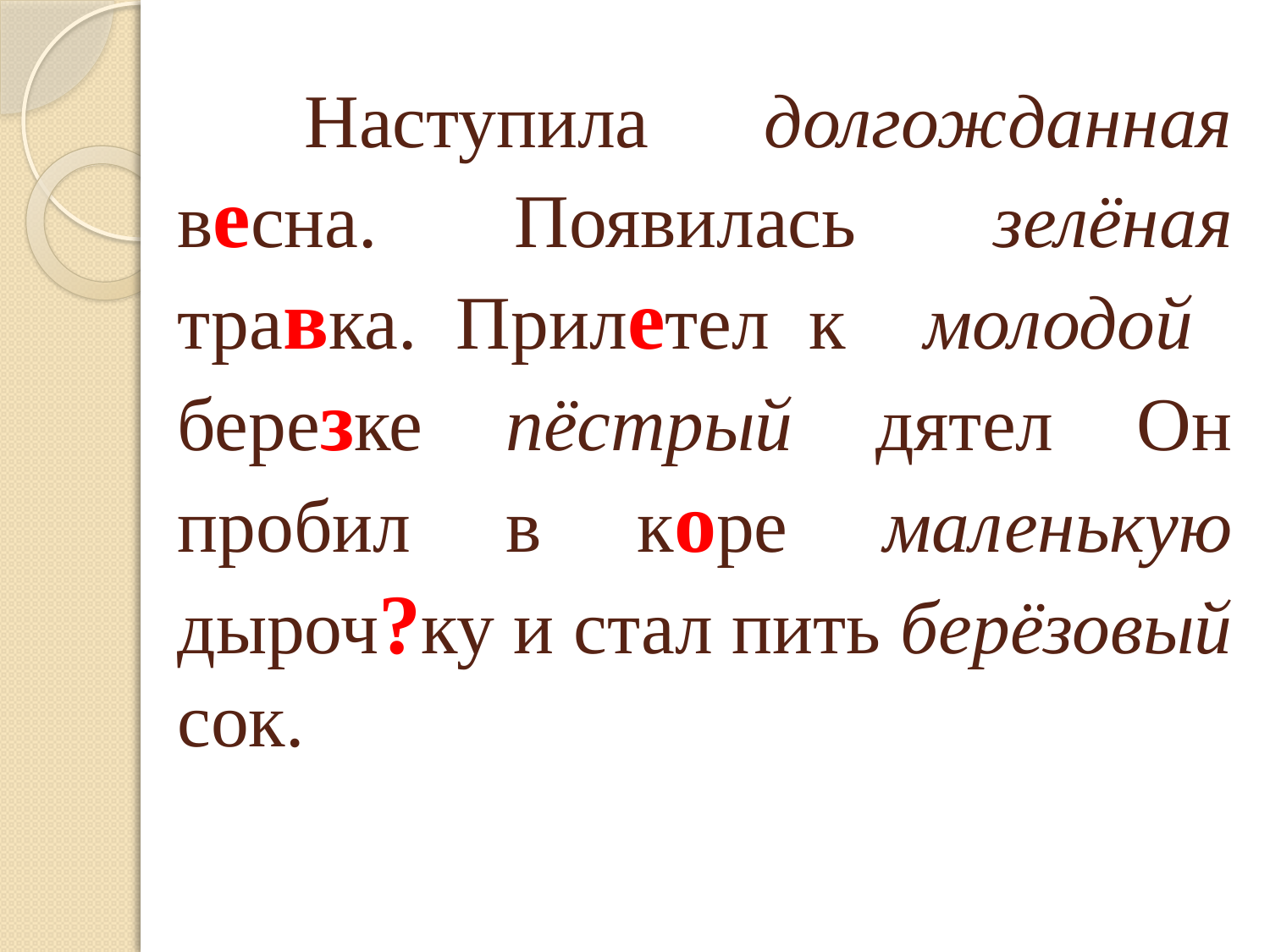

# Наступила долгожданная весна. Появилась зелёная травка. Прилетел к  молодой  березке пёстрый дятел Он пробил в коре маленькую дыроч?ку и стал пить берёзовый сок.